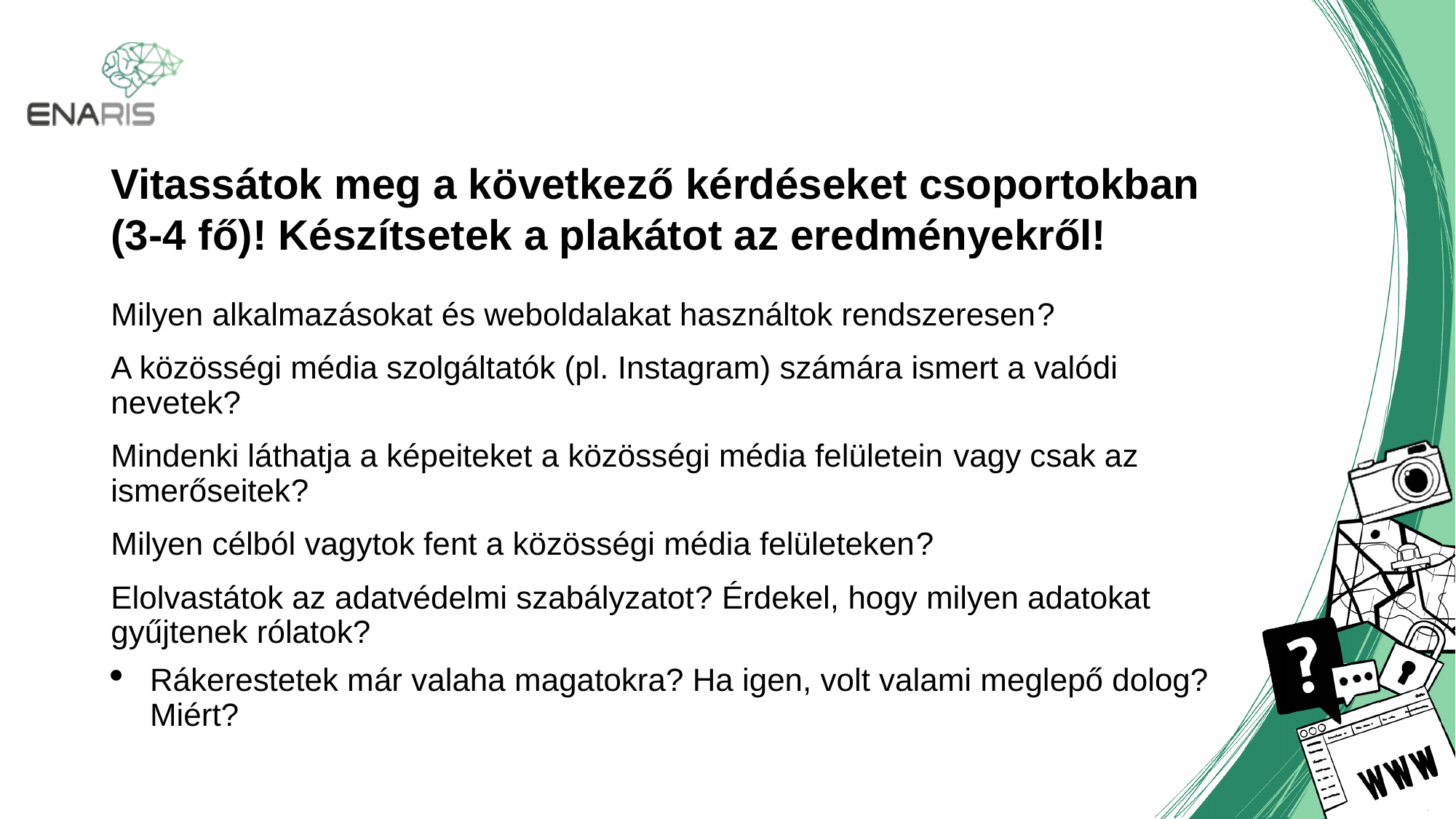

# Vitassátok meg a következő kérdéseket csoportokban (3-4 fő)! Készítsetek a plakátot az eredményekről!

Milyen alkalmazásokat és weboldalakat használtok rendszeresen?
A közösségi média szolgáltatók (pl. Instagram) számára ismert a valódi nevetek?
Mindenki láthatja a képeiteket a közösségi média felületein vagy csak az ismerőseitek?
Milyen célból vagytok fent a közösségi média felületeken?
Elolvastátok az adatvédelmi szabályzatot? Érdekel, hogy milyen adatokat gyűjtenek rólatok?
Rákerestetek már valaha magatokra? Ha igen, volt valami meglepő dolog? Miért?